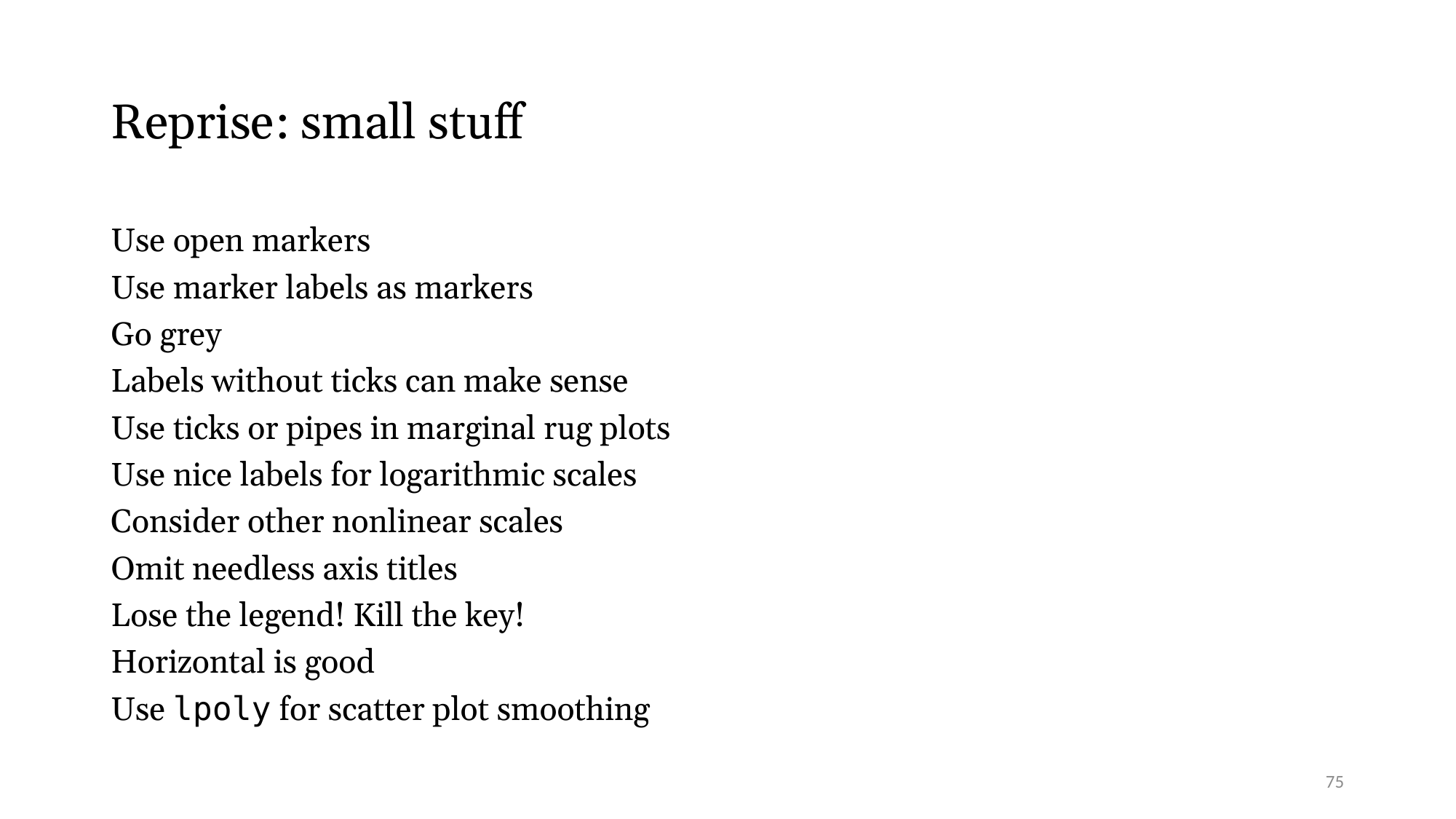

# Reprise: small stuff
Use open markers
Use marker labels as markers
Go grey
Labels without ticks can make sense
Use ticks or pipes in marginal rug plots
Use nice labels for logarithmic scales
Consider other nonlinear scales
Omit needless axis titles
Lose the legend! Kill the key!
Horizontal is good
Use lpoly for scatter plot smoothing
75